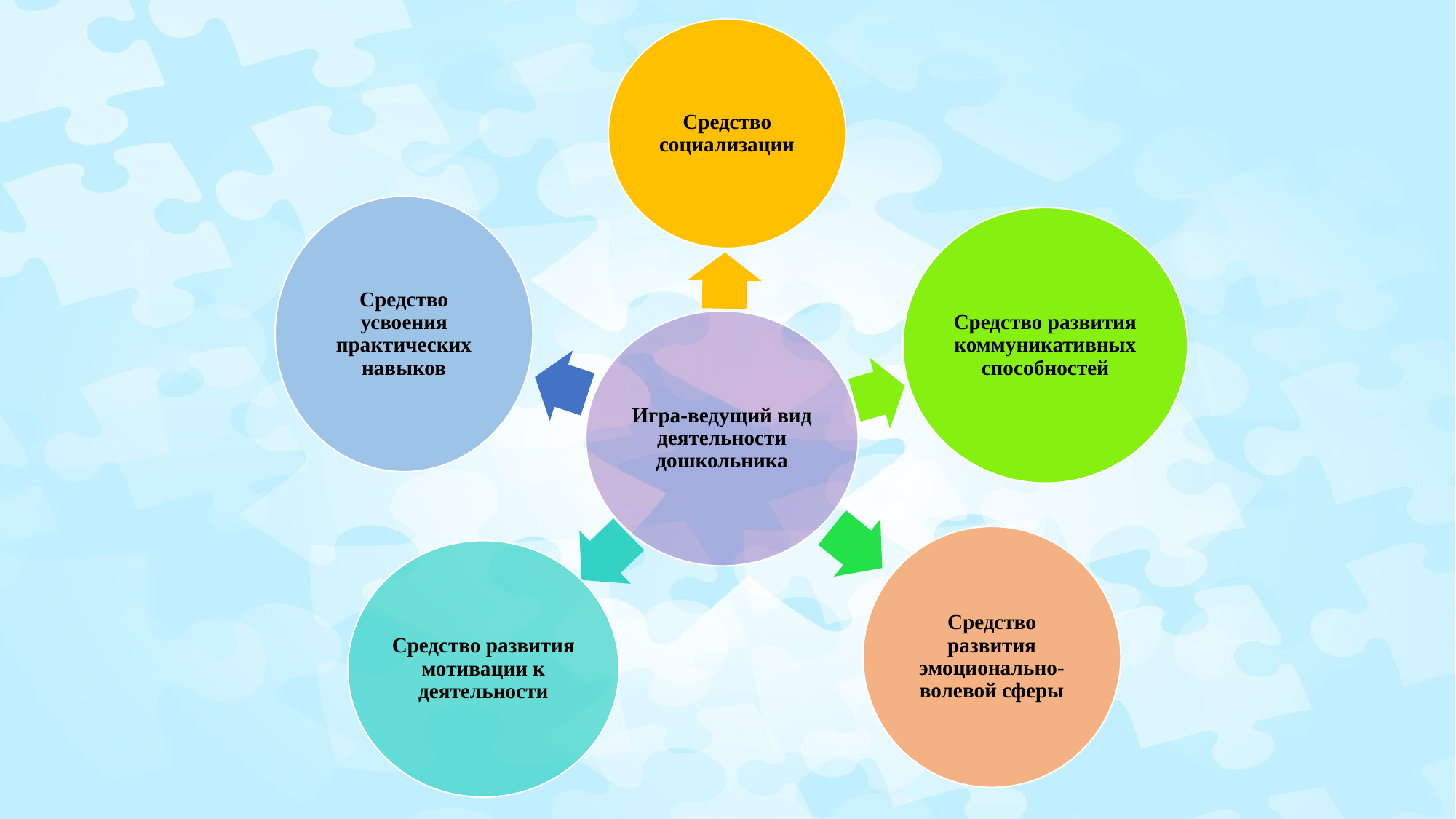

Игра-ведущий вид деятельности дошкольника

Средство социализации

Средство развития коммуникативных способностей

Средство развития эмоционально-волевой сферы

Средство развития мотивации к деятельности

Средство усвоения практических навыков